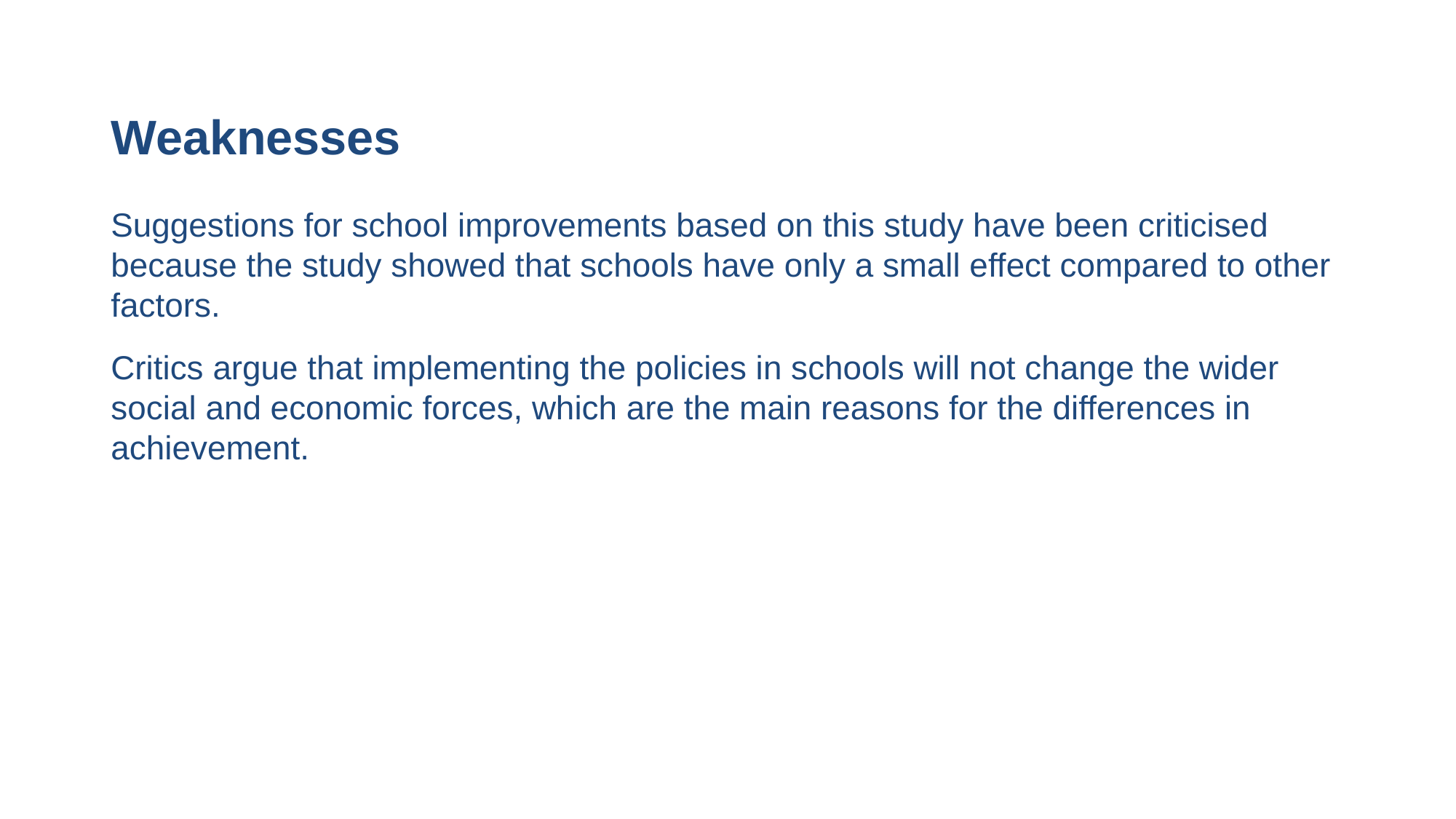

# Weaknesses
Suggestions for school improvements based on this study have been criticised because the study showed that schools have only a small effect compared to other factors.
Critics argue that implementing the policies in schools will not change the wider social and economic forces, which are the main reasons for the differences in achievement.